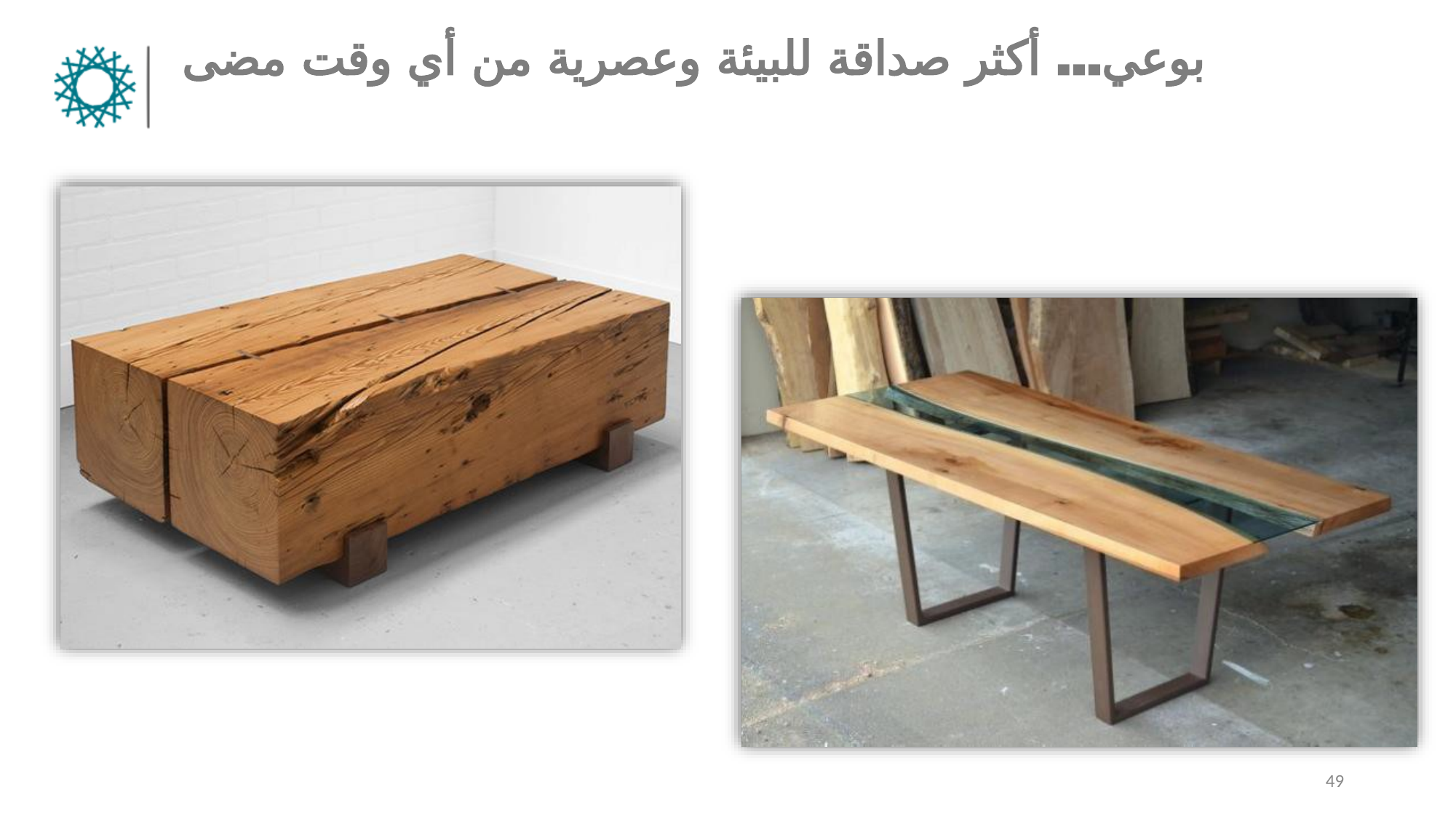

بوعي... أكثر صداقة للبيئة وعصرية من أي وقت مضى

49